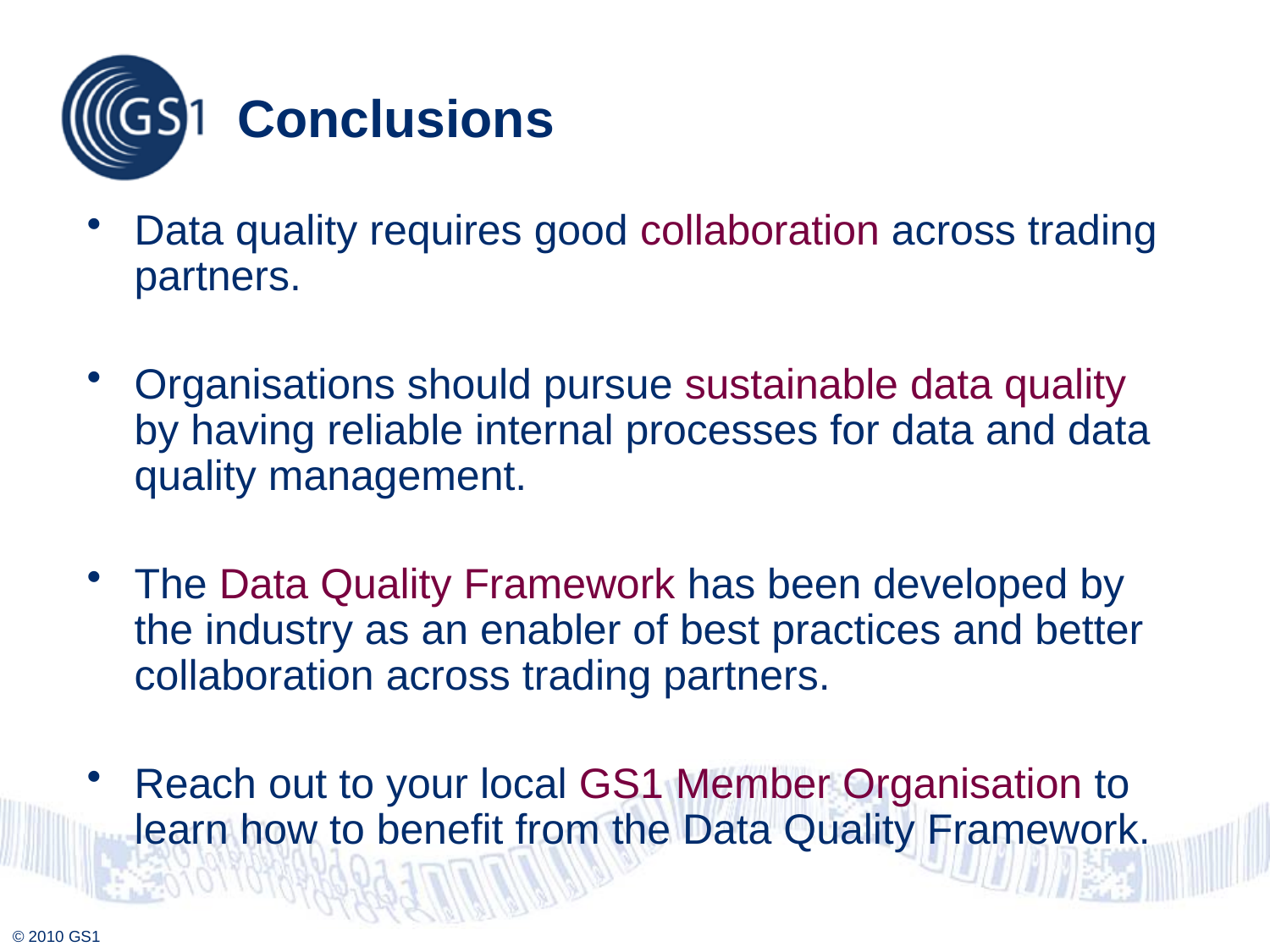

# Conclusions
Data quality requires good collaboration across trading partners.

Organisations should pursue sustainable data quality by having reliable internal processes for data and data quality management.

The Data Quality Framework has been developed by the industry as an enabler of best practices and better collaboration across trading partners.

Reach out to your local GS1 Member Organisation to learn how to benefit from the Data Quality Framework.